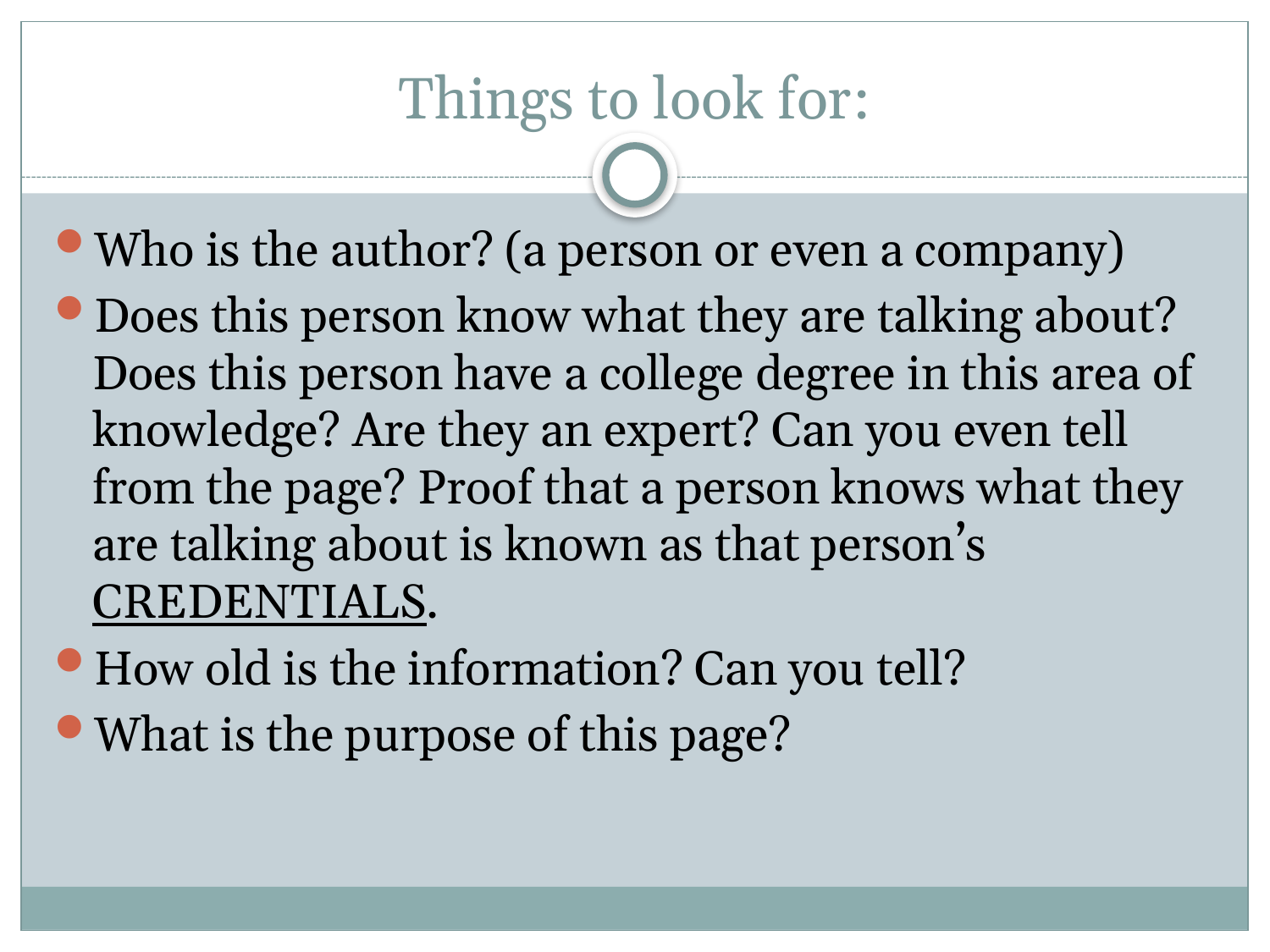

# Things to look for:
Who is the author? (a person or even a company)
Does this person know what they are talking about? Does this person have a college degree in this area of knowledge? Are they an expert? Can you even tell from the page? Proof that a person knows what they are talking about is known as that person’s CREDENTIALS.
How old is the information? Can you tell?
What is the purpose of this page?